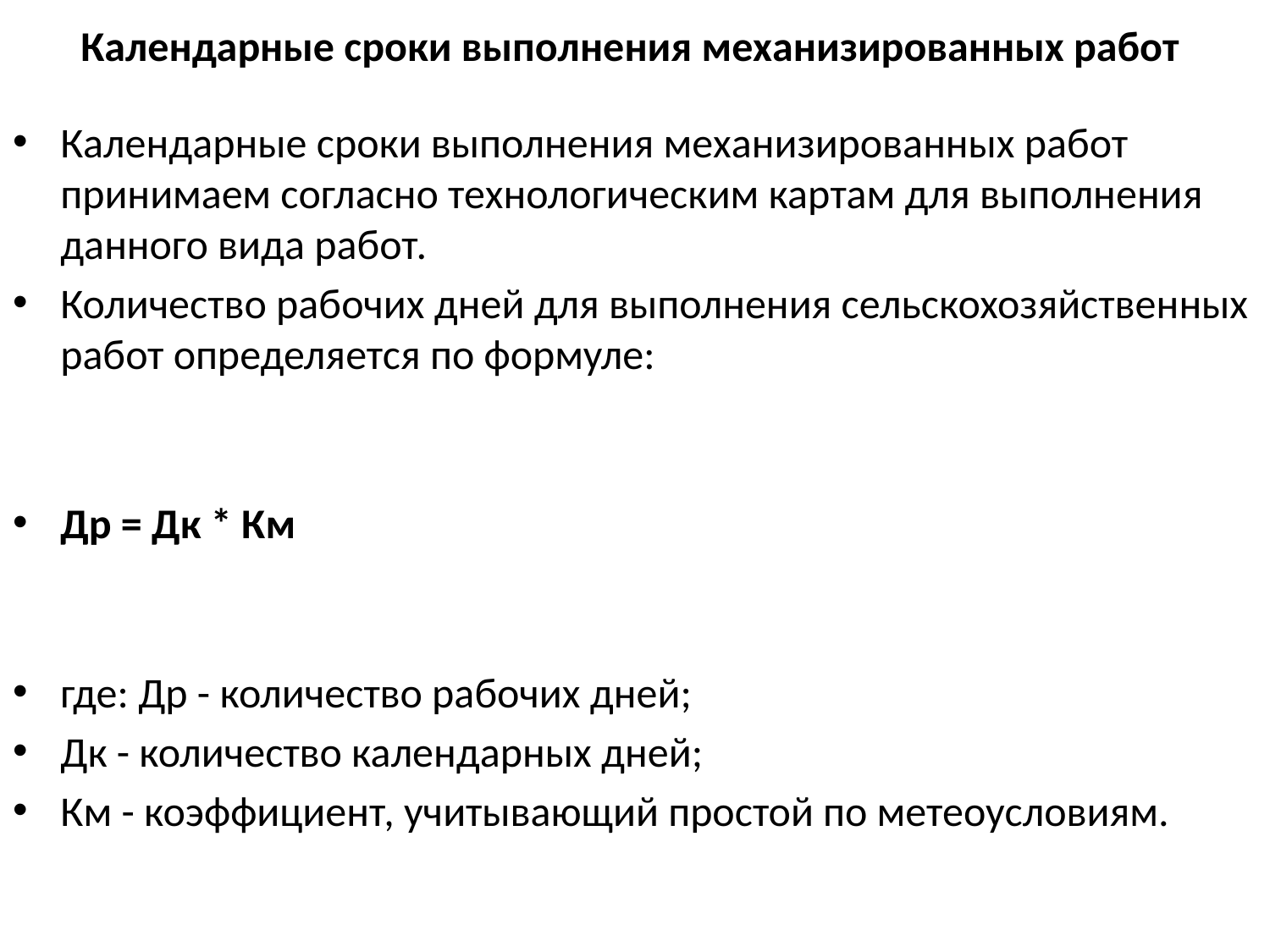

# Календарные сроки выполнения механизированных работ
Календарные сроки выполнения механизированных работ принимаем согласно технологическим картам для выполнения данного вида работ.
Количество рабочих дней для выполнения сельскохозяйственных работ определяется по формуле:

Др = Дк * Км

где: Др - количество рабочих дней;
Дк - количество календарных дней;
Км - коэффициент, учитывающий простой по метеоусловиям.